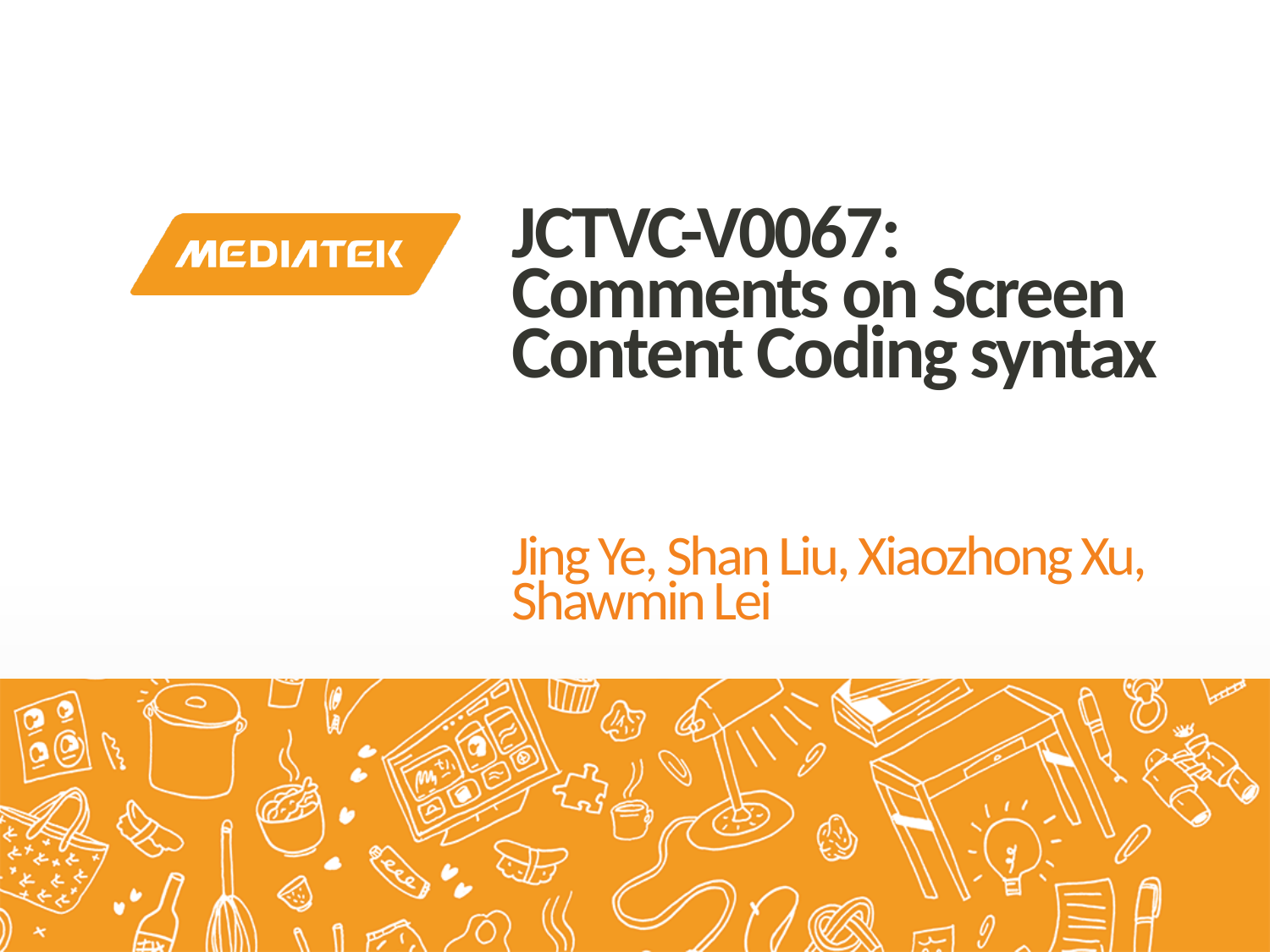

# JCTVC-V0067: Comments on Screen Content Coding syntax
Jing Ye, Shan Liu, Xiaozhong Xu, Shawmin Lei